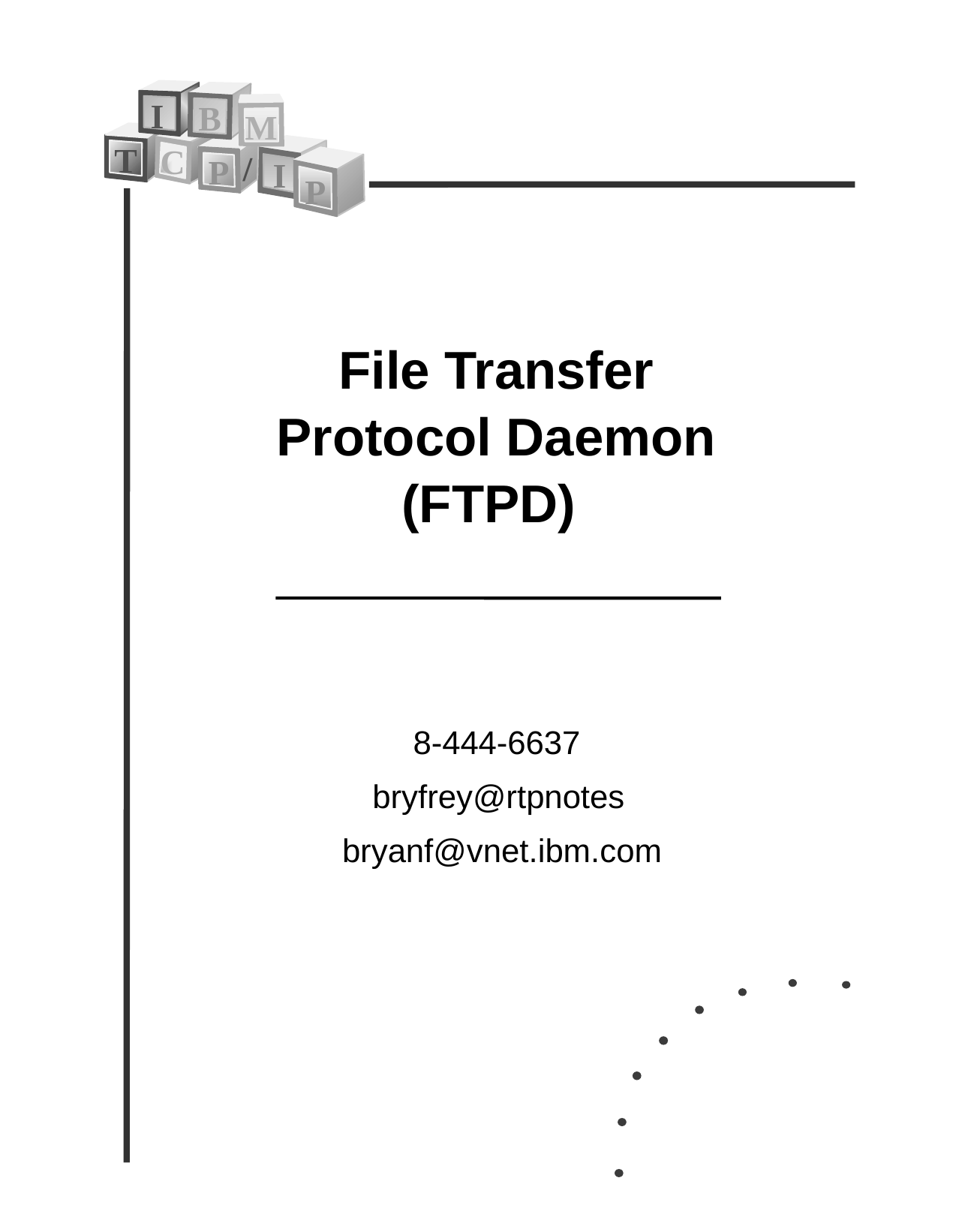

I

B

M

T
C

/

P

I

P

File Transfer Protocol Daemon (FTPD)

8-444-6637
bryfrey@rtpnotes
bryanf@vnet.ibm.com